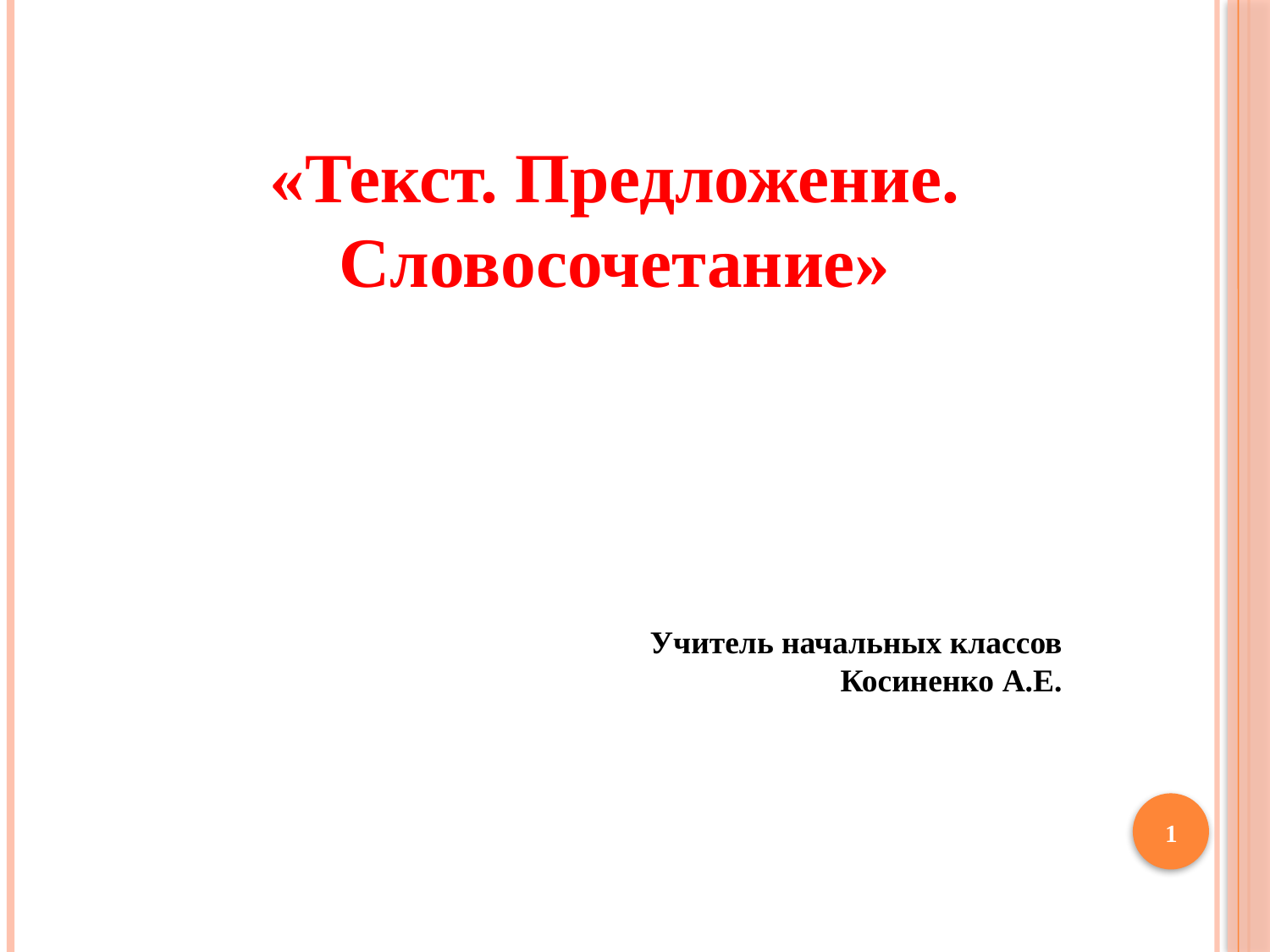

«Текст. Предложение. Словосочетание»
Учитель начальных классов
Косиненко А.Е.
1